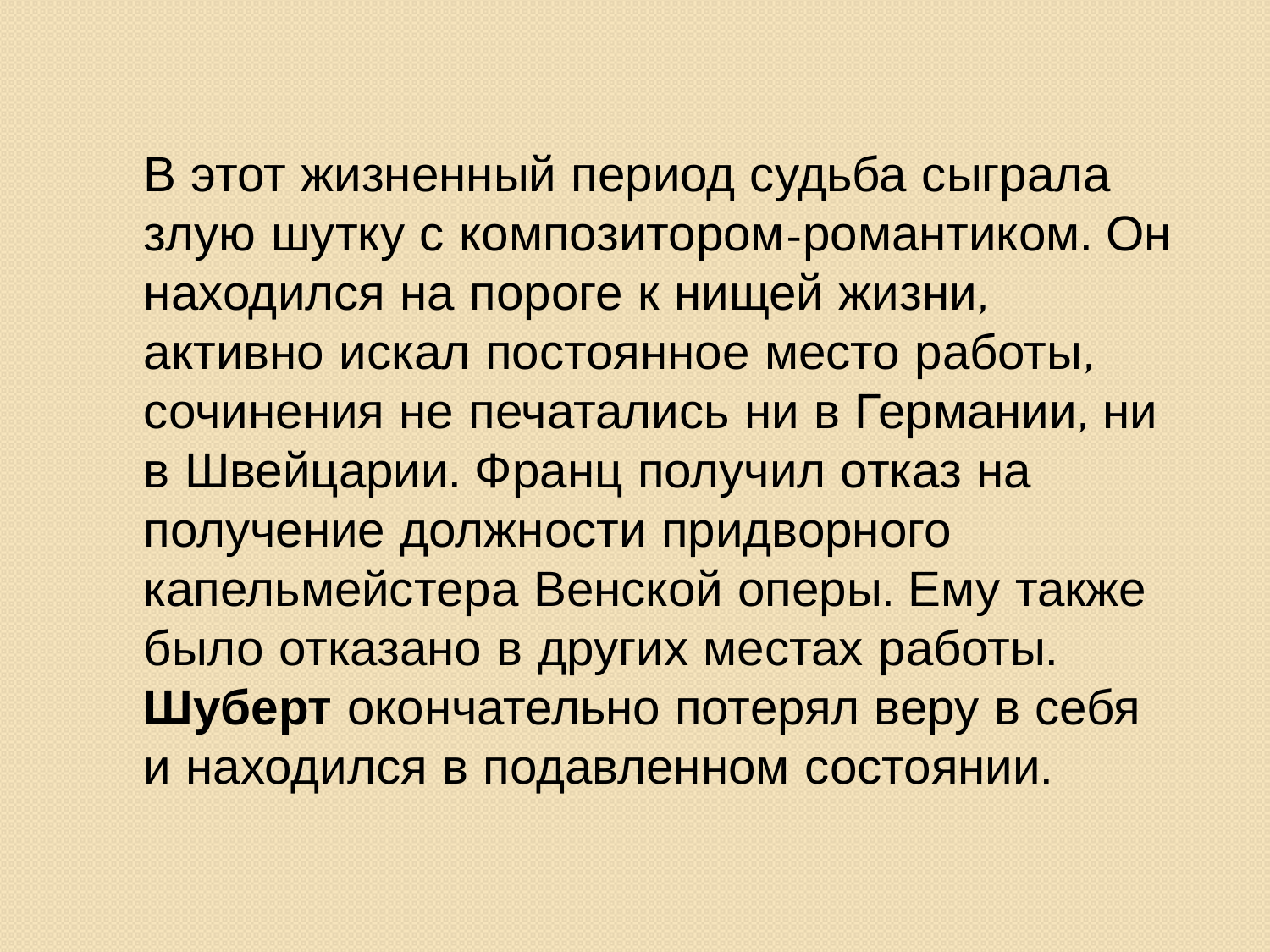

В этот жизненный период судьба сыграла злую шутку с композитором-романтиком. Он находился на пороге к нищей жизни, активно искал постоянное место работы, сочинения не печатались ни в Германии, ни в Швейцарии. Франц получил отказ на получение должности придворного капельмейстера Венской оперы. Ему также было отказано в других местах работы. Шуберт окончательно потерял веру в себя и находился в подавленном состоянии.